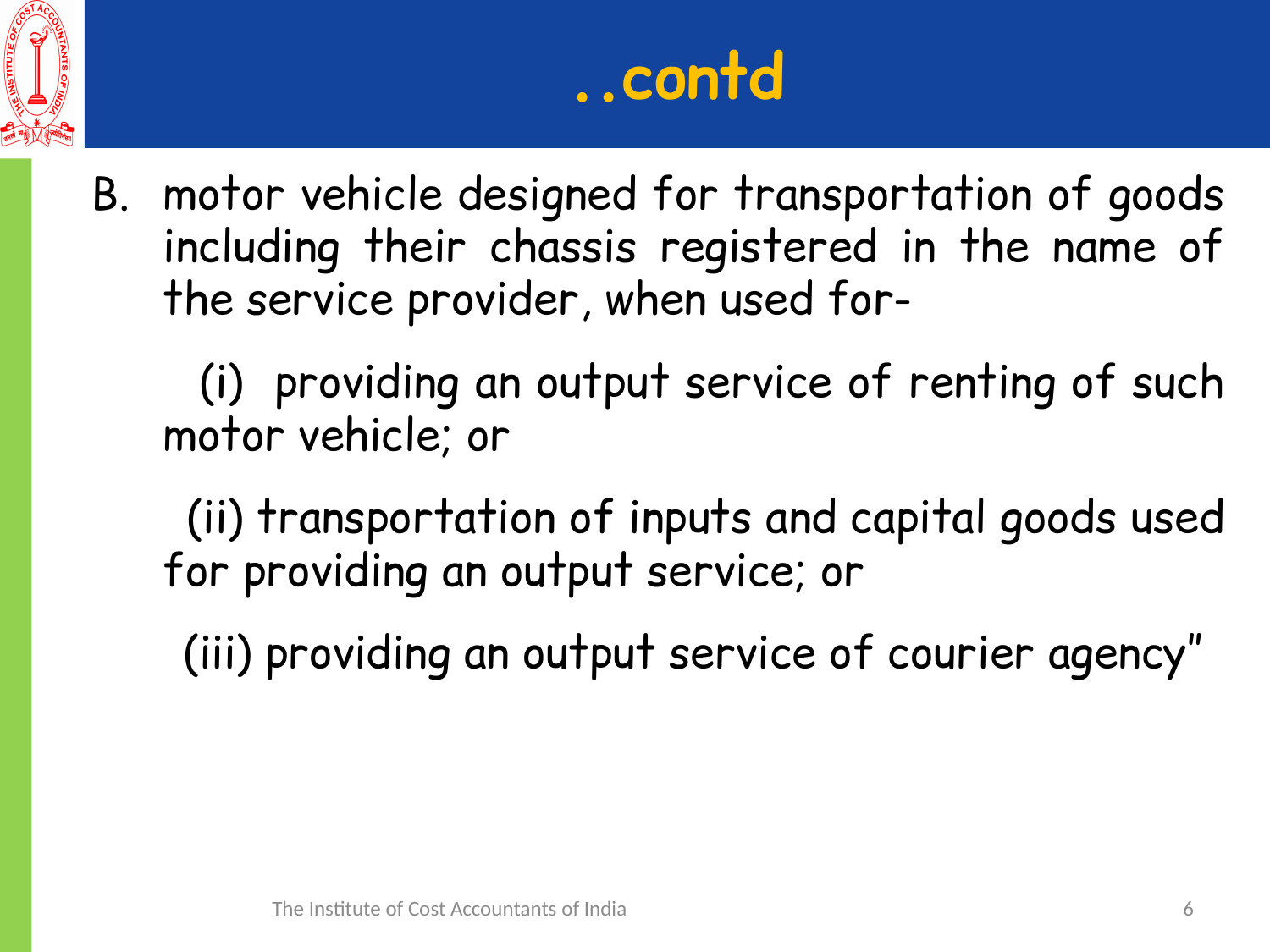

# ..contd
motor vehicle designed for transportation of goods including their chassis registered in the name of the service provider, when used for-
       (i)  providing an output service of renting of such motor vehicle; or
       (ii) transportation of inputs and capital goods used for providing an output service; or
       (iii) providing an output service of courier agency”

The Institute of Cost Accountants of India
6